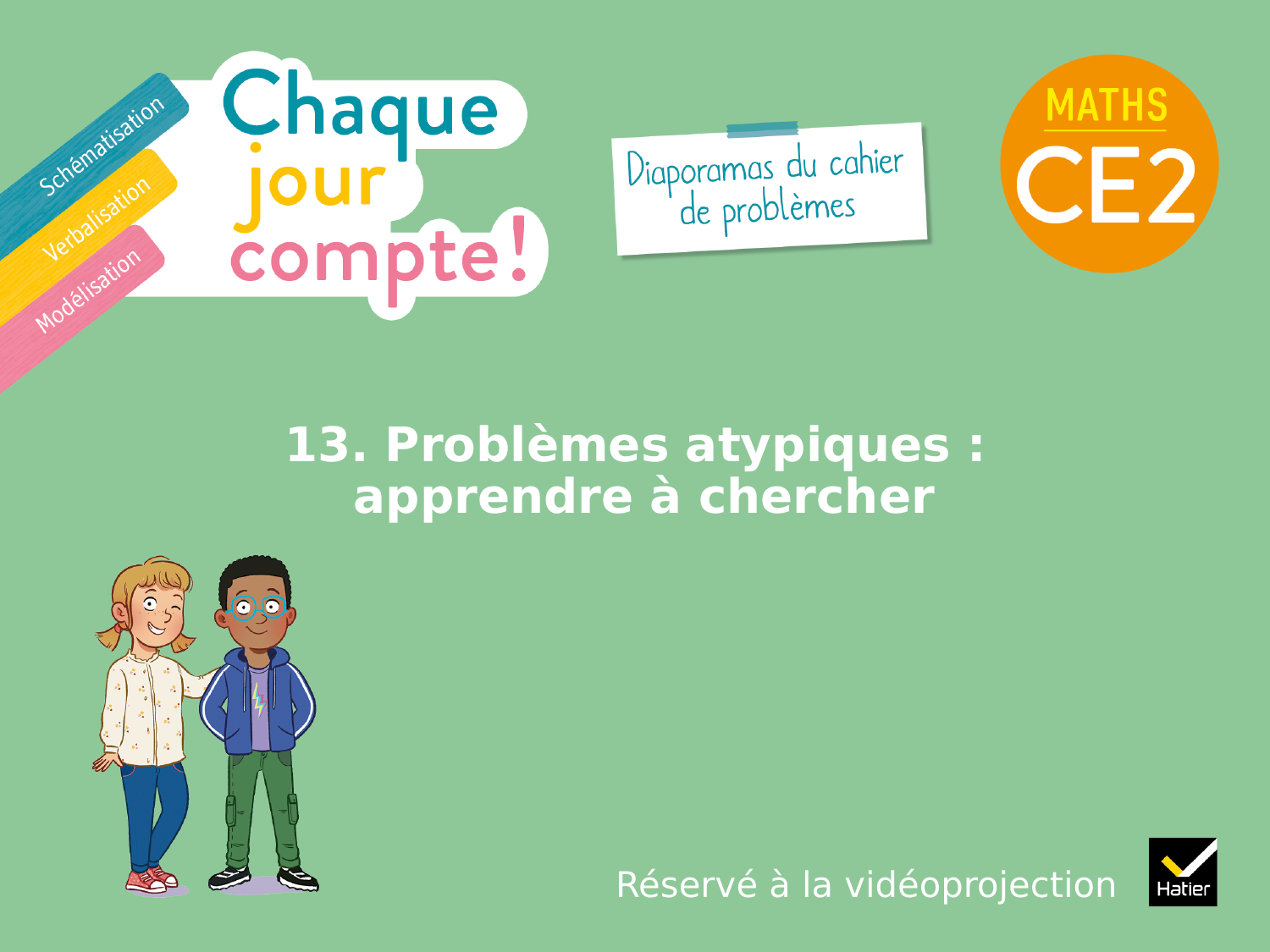

# 13. Problèmes atypiques : apprendre à chercher